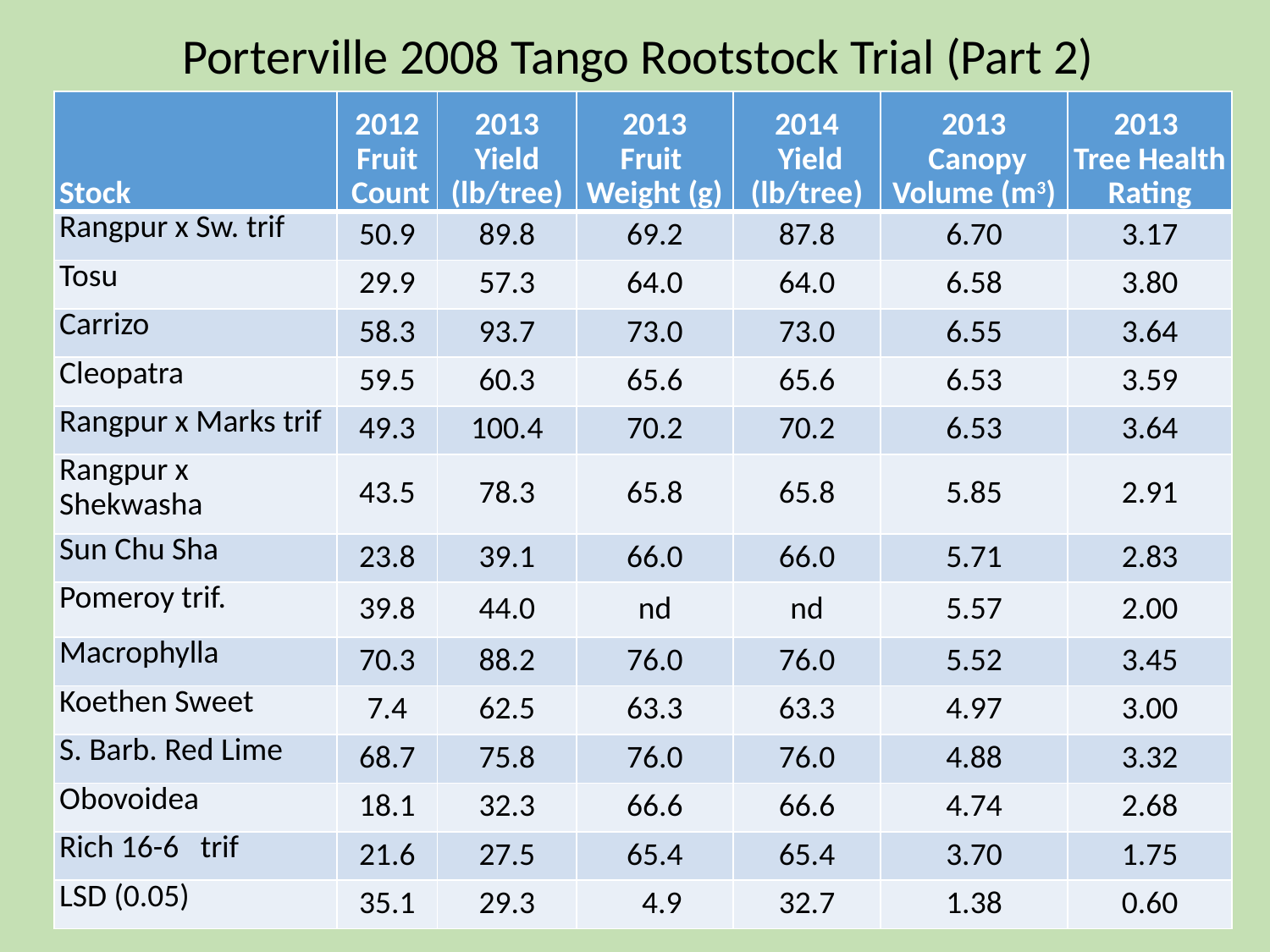

# Porterville 2008 Tango Rootstock Trial (Part 2)
| Stock | 2012 Fruit Count | 2013 Yield (lb/tree) | 2013 Fruit Weight (g) | 2014 Yield (lb/tree) | 2013 Canopy Volume (m3) | 2013 Tree Health Rating |
| --- | --- | --- | --- | --- | --- | --- |
| Rangpur x Sw. trif | 50.9 | 89.8 | 69.2 | 87.8 | 6.70 | 3.17 |
| Tosu | 29.9 | 57.3 | 64.0 | 64.0 | 6.58 | 3.80 |
| Carrizo | 58.3 | 93.7 | 73.0 | 73.0 | 6.55 | 3.64 |
| Cleopatra | 59.5 | 60.3 | 65.6 | 65.6 | 6.53 | 3.59 |
| Rangpur x Marks trif | 49.3 | 100.4 | 70.2 | 70.2 | 6.53 | 3.64 |
| Rangpur x Shekwasha | 43.5 | 78.3 | 65.8 | 65.8 | 5.85 | 2.91 |
| Sun Chu Sha | 23.8 | 39.1 | 66.0 | 66.0 | 5.71 | 2.83 |
| Pomeroy trif. | 39.8 | 44.0 | nd | nd | 5.57 | 2.00 |
| Macrophylla | 70.3 | 88.2 | 76.0 | 76.0 | 5.52 | 3.45 |
| Koethen Sweet | 7.4 | 62.5 | 63.3 | 63.3 | 4.97 | 3.00 |
| S. Barb. Red Lime | 68.7 | 75.8 | 76.0 | 76.0 | 4.88 | 3.32 |
| Obovoidea | 18.1 | 32.3 | 66.6 | 66.6 | 4.74 | 2.68 |
| Rich 16-6 trif | 21.6 | 27.5 | 65.4 | 65.4 | 3.70 | 1.75 |
| LSD (0.05) | 35.1 | 29.3 | 4.9 | 32.7 | 1.38 | 0.60 |